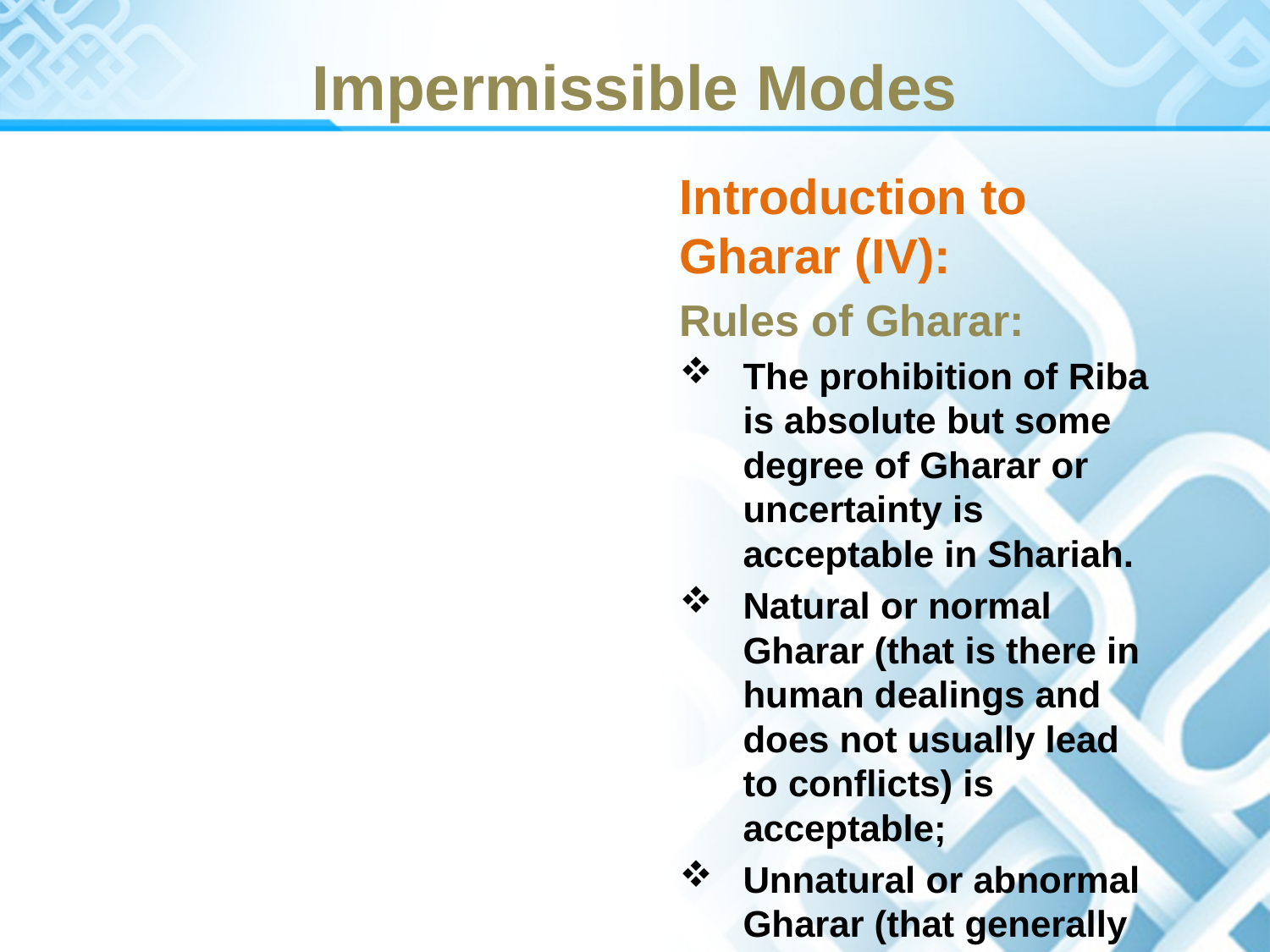

Impermissible Modes
Introduction to Gharar (IV):
Rules of Gharar:
The prohibition of Riba is absolute but some degree of Gharar or uncertainty is acceptable in Shariah.
Natural or normal Gharar (that is there in human dealings and does not usually lead to conflicts) is acceptable;
Unnatural or abnormal Gharar (that generally leads to conflicts) is not acceptable.